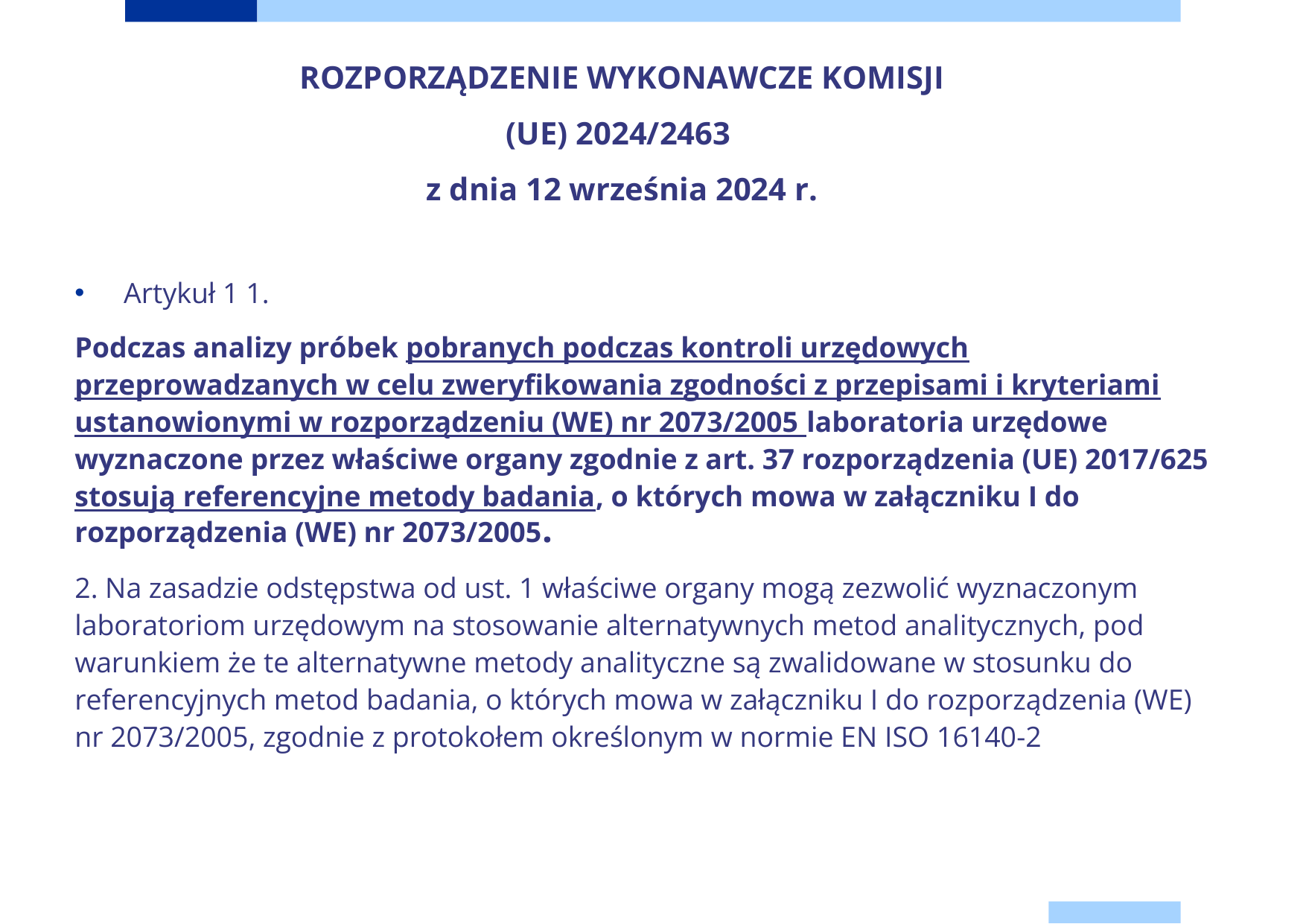

# ROZPORZĄDZENIE WYKONAWCZE KOMISJI (UE) 2024/2463 z dnia 12 września 2024 r.
Artykuł 1 1.
Podczas analizy próbek pobranych podczas kontroli urzędowych przeprowadzanych w celu zweryfikowania zgodności z przepisami i kryteriami ustanowionymi w rozporządzeniu (WE) nr 2073/2005 laboratoria urzędowe wyznaczone przez właściwe organy zgodnie z art. 37 rozporządzenia (UE) 2017/625 stosują referencyjne metody badania, o których mowa w załączniku I do rozporządzenia (WE) nr 2073/2005.
2. Na zasadzie odstępstwa od ust. 1 właściwe organy mogą zezwolić wyznaczonym laboratoriom urzędowym na stosowanie alternatywnych metod analitycznych, pod warunkiem że te alternatywne metody analityczne są zwalidowane w stosunku do referencyjnych metod badania, o których mowa w załączniku I do rozporządzenia (WE) nr 2073/2005, zgodnie z protokołem określonym w normie EN ISO 16140-2
33